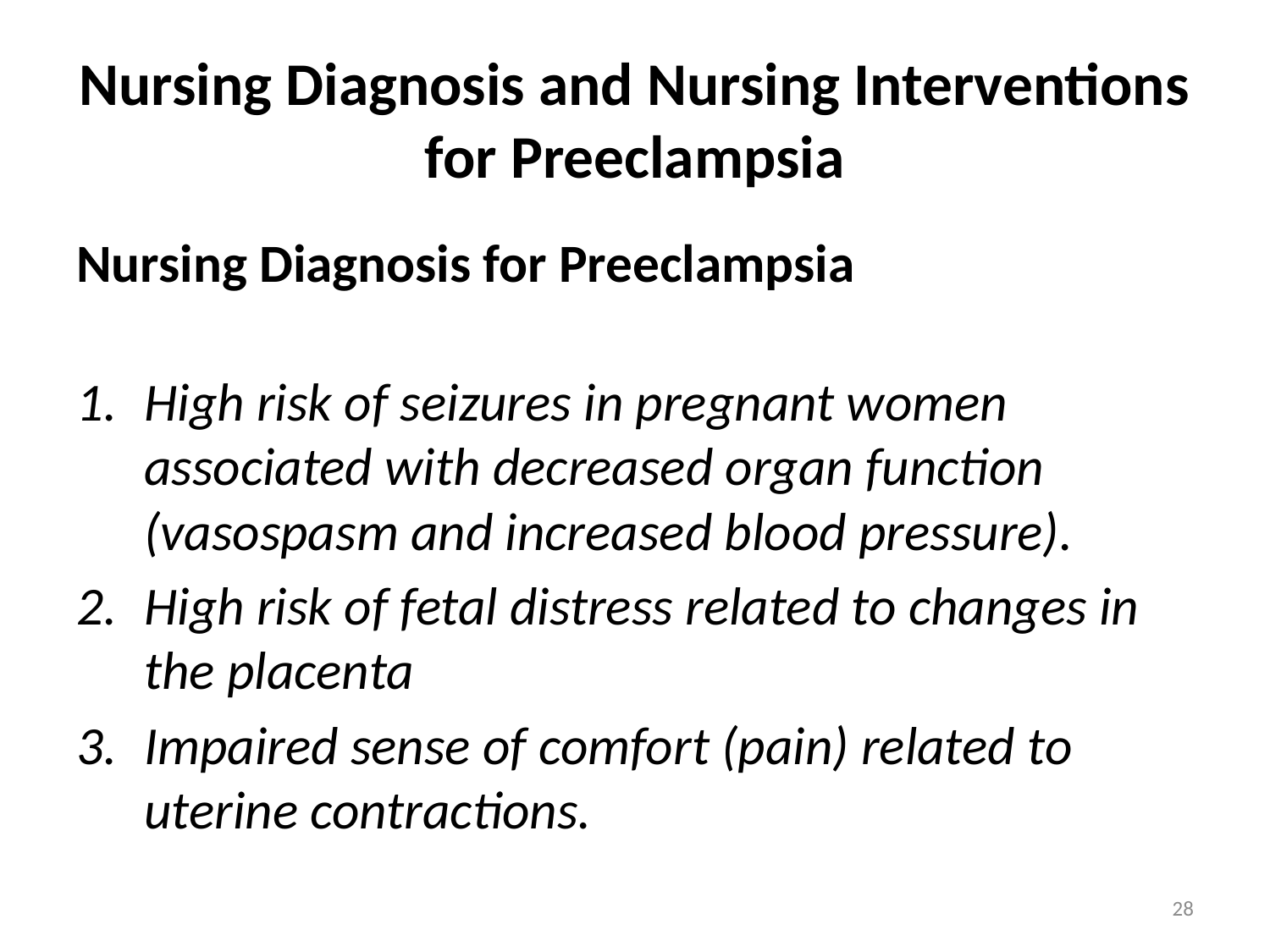

# Nursing Diagnosis and Nursing Interventions for Preeclampsia
Nursing Diagnosis for Preeclampsia
High risk of seizures in pregnant women associated with decreased organ function (vasospasm and increased blood pressure).
High risk of fetal distress related to changes in the placenta
Impaired sense of comfort (pain) related to uterine contractions.

28